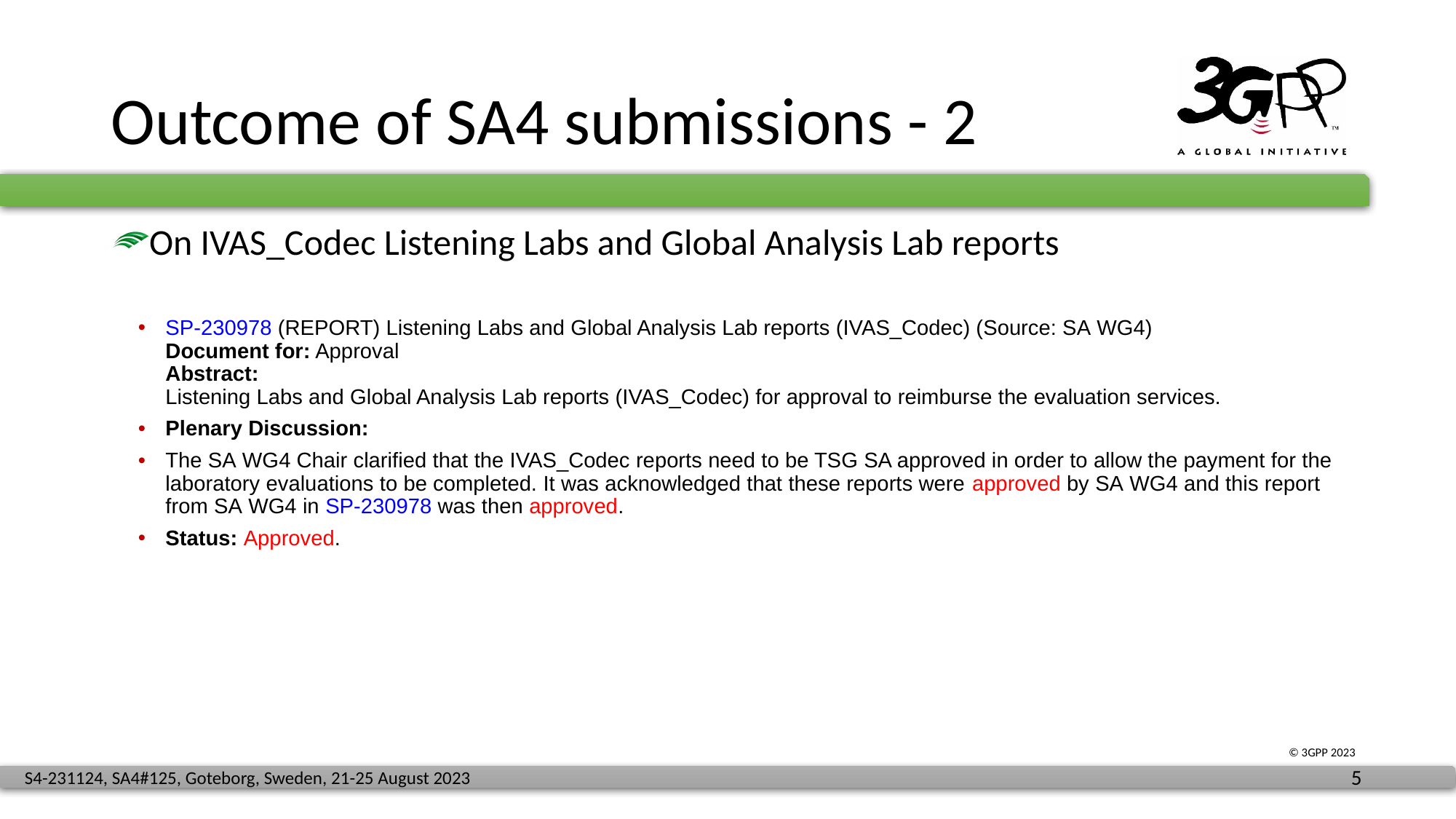

# Outcome of SA4 submissions - 2
On IVAS_Codec Listening Labs and Global Analysis Lab reports

SP-230978 (REPORT) Listening Labs and Global Analysis Lab reports (IVAS_Codec) (Source: SA WG4)
Document for: Approval
Abstract:
Listening Labs and Global Analysis Lab reports (IVAS_Codec) for approval to reimburse the evaluation services.
Plenary Discussion:
The SA WG4 Chair clarified that the IVAS_Codec reports need to be TSG SA approved in order to allow the payment for the laboratory evaluations to be completed. It was acknowledged that these reports were approved by SA WG4 and this report from SA WG4 in SP-230978 was then approved.
Status: Approved.